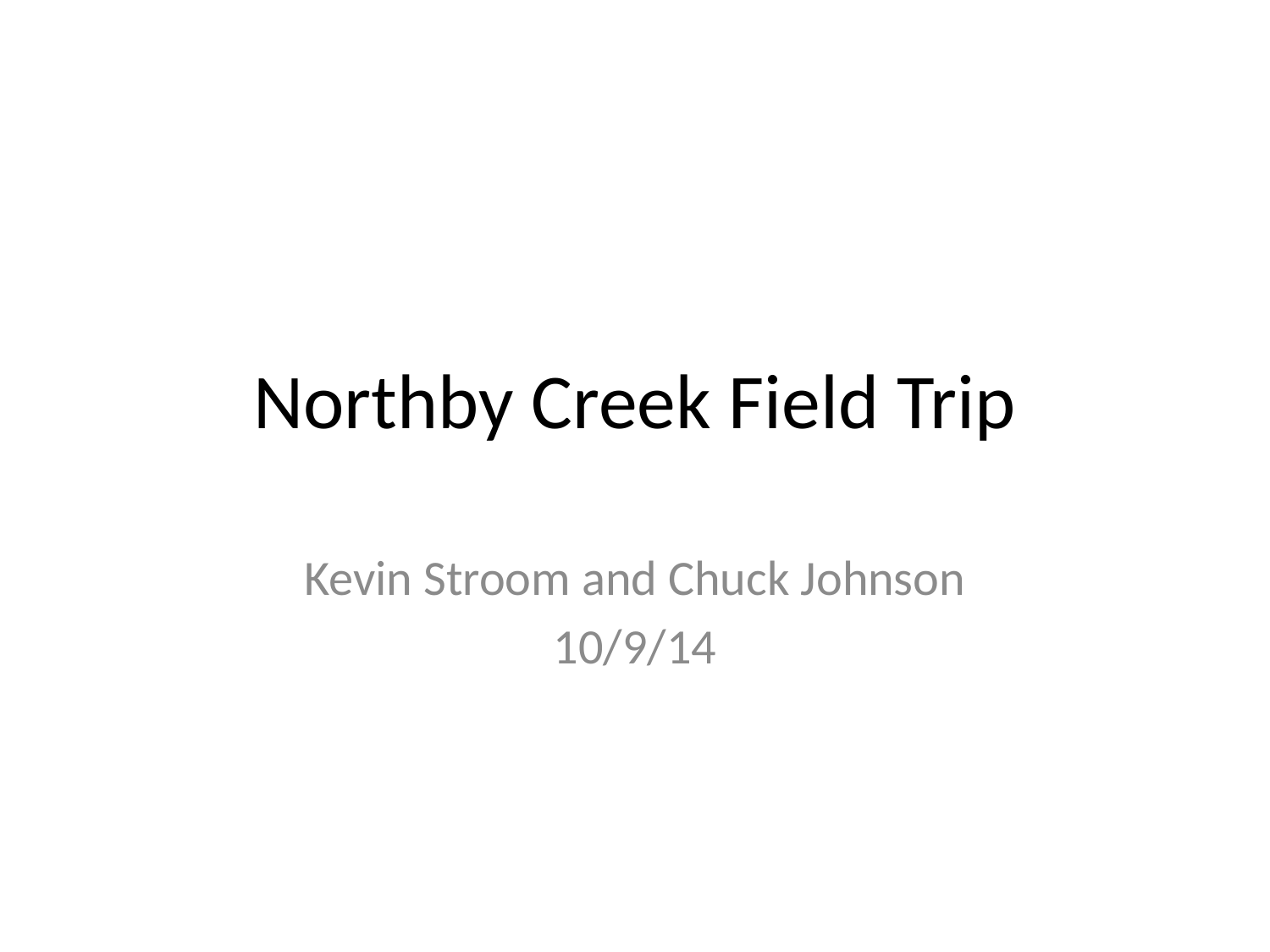

# Northby Creek Field Trip
Kevin Stroom and Chuck Johnson
10/9/14